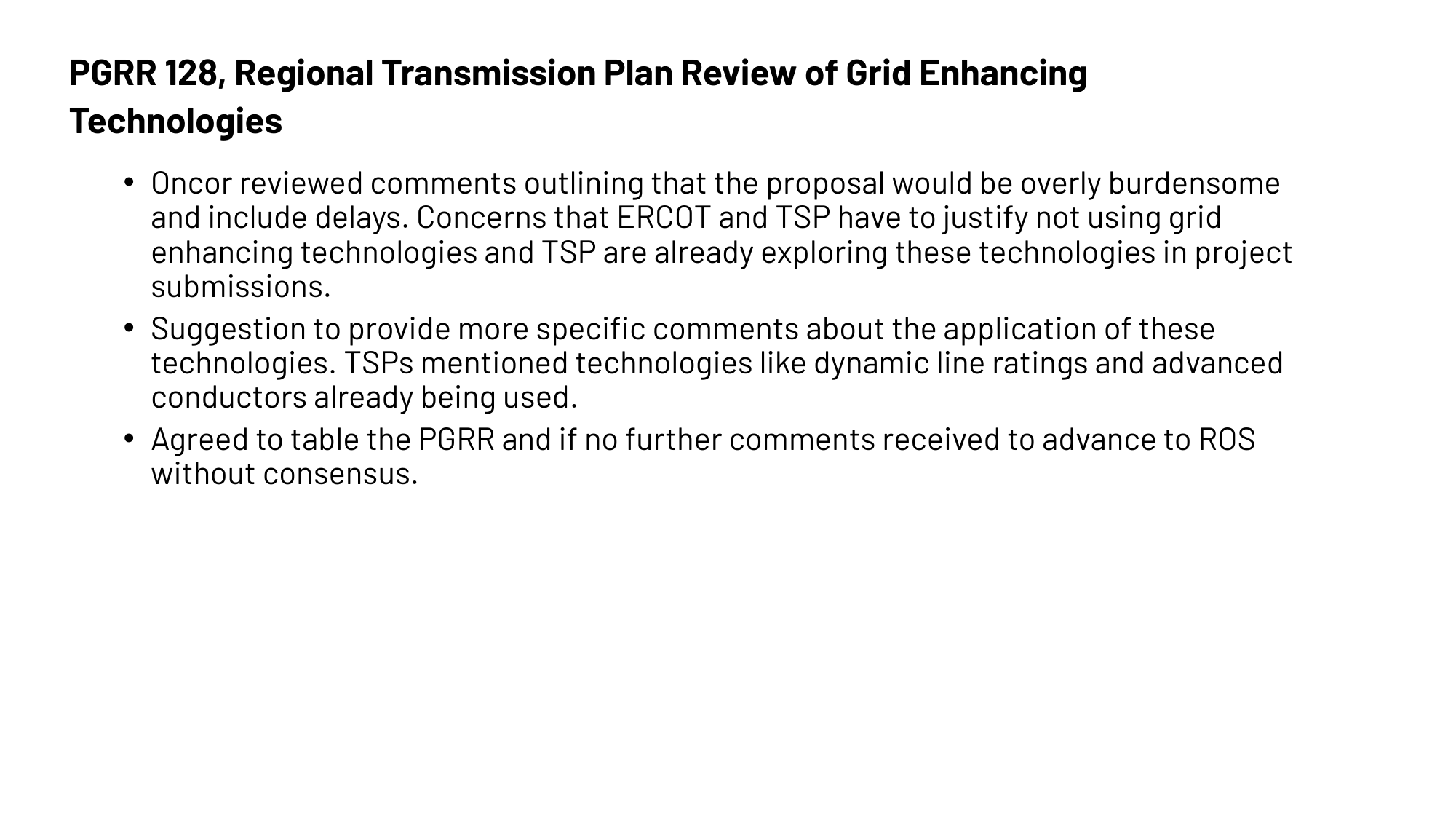

PGRR 128, Regional Transmission Plan Review of Grid Enhancing Technologies
Oncor reviewed comments outlining that the proposal would be overly burdensome and include delays. Concerns that ERCOT and TSP have to justify not using grid enhancing technologies and TSP are already exploring these technologies in project submissions.
Suggestion to provide more specific comments about the application of these technologies. TSPs mentioned technologies like dynamic line ratings and advanced conductors already being used.
Agreed to table the PGRR and if no further comments received to advance to ROS without consensus.